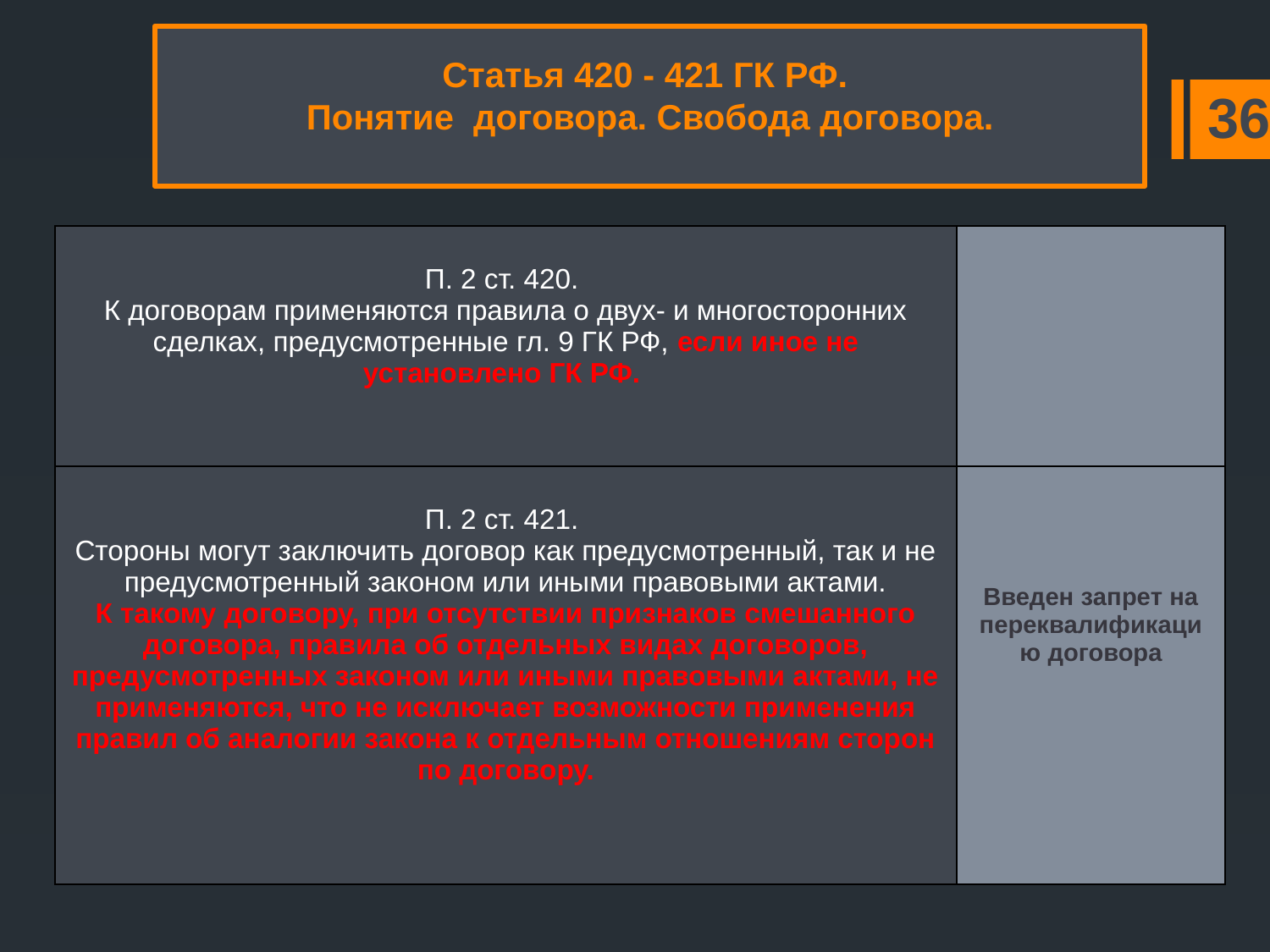

# Статья 420 - 421 ГК РФ. Понятие  договора. Свобода договора.
36

| П. 2 ст. 420. К договорам применяются правила о двух- и многосторонних сделках, предусмотренные гл. 9 ГК РФ, если иное не установлено ГК РФ. |  |
| --- | --- |
| П. 2 ст. 421. Стороны могут заключить договор как предусмотренный, так и не предусмотренный законом или иными правовыми актами. К такому договору, при отсутствии признаков смешанного договора, правила об отдельных видах договоров, предусмотренных законом или иными правовыми актами, не применяются, что не исключает возможности применения правил об аналогии закона к отдельным отношениям сторон по договору. | Введен запрет на переквалификацию договора |